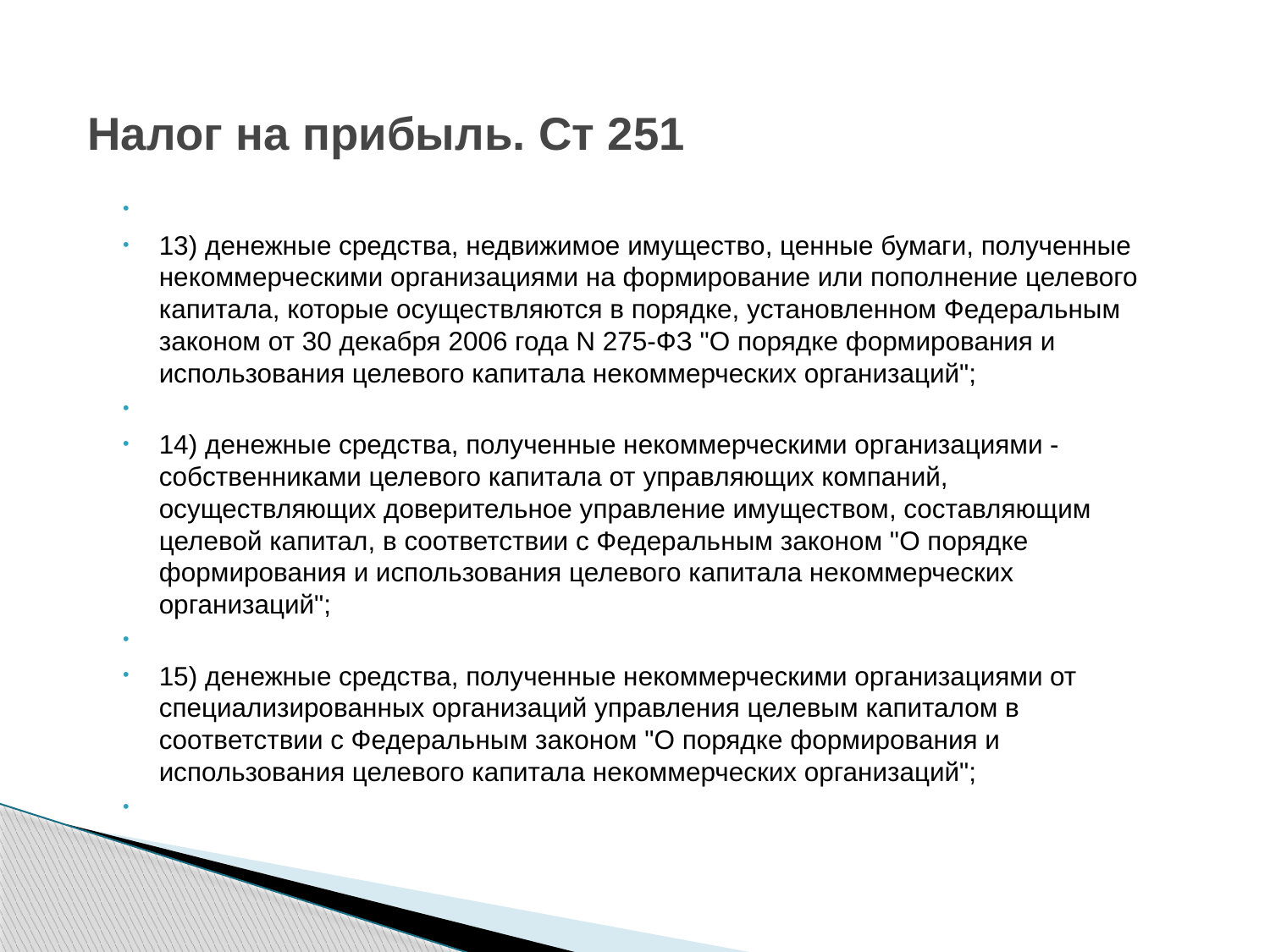

# Налог на прибыль. Ст 251

13) денежные средства, недвижимое имущество, ценные бумаги, полученные некоммерческими организациями на формирование или пополнение целевого капитала, которые осуществляются в порядке, установленном Федеральным законом от 30 декабря 2006 года N 275-ФЗ "О порядке формирования и использования целевого капитала некоммерческих организаций";

14) денежные средства, полученные некоммерческими организациями - собственниками целевого капитала от управляющих компаний, осуществляющих доверительное управление имуществом, составляющим целевой капитал, в соответствии с Федеральным законом "О порядке формирования и использования целевого капитала некоммерческих организаций";

15) денежные средства, полученные некоммерческими организациями от специализированных организаций управления целевым капиталом в соответствии с Федеральным законом "О порядке формирования и использования целевого капитала некоммерческих организаций";